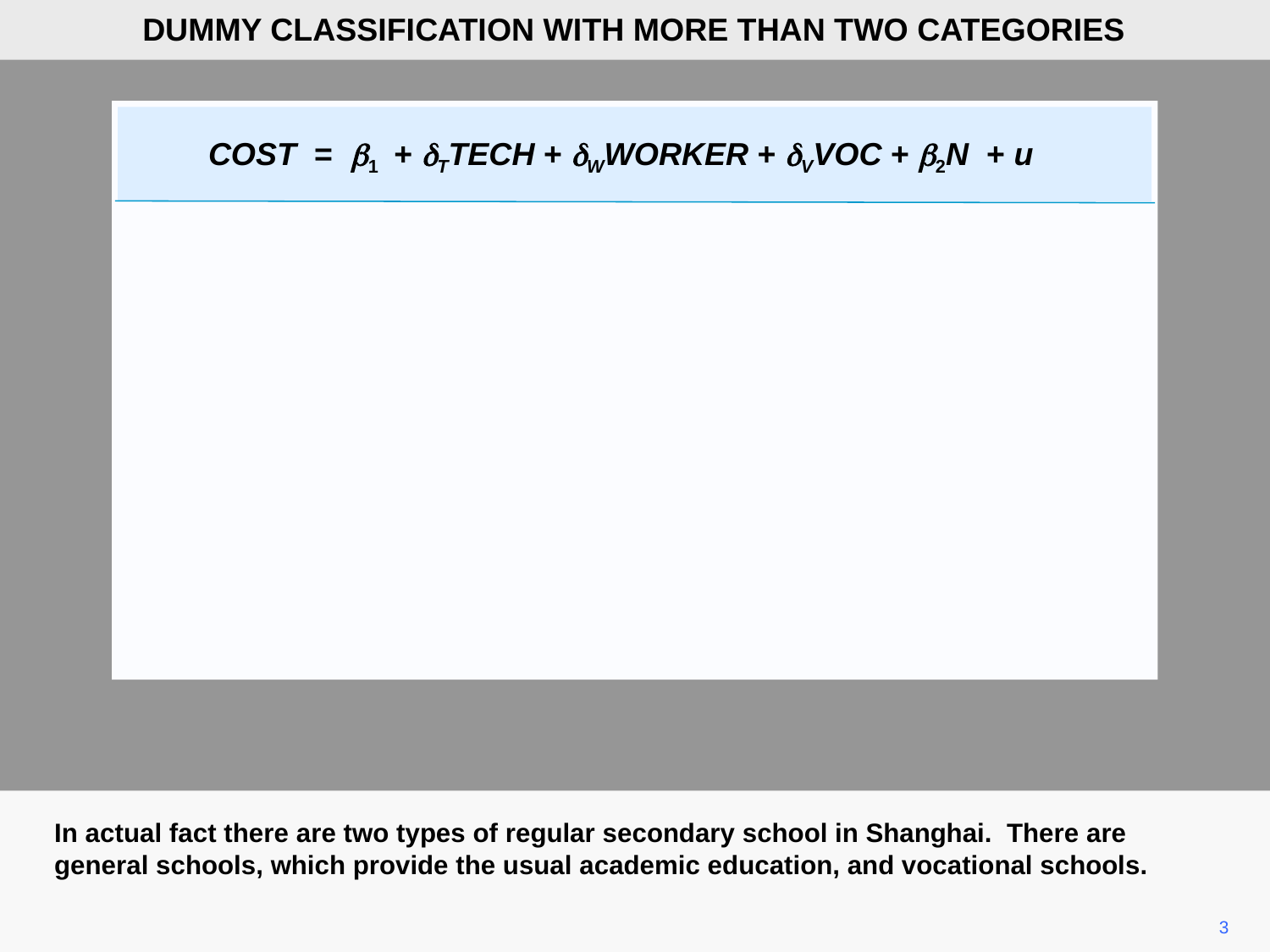

DUMMY CLASSIFICATION WITH MORE THAN TWO CATEGORIES

COST  =  β1 + δTTECH + δWWORKER + δVVOC + β2N  + u

In actual fact there are two types of regular secondary school in Shanghai.  There are general schools, which provide the usual academic education, and vocational schools.
3